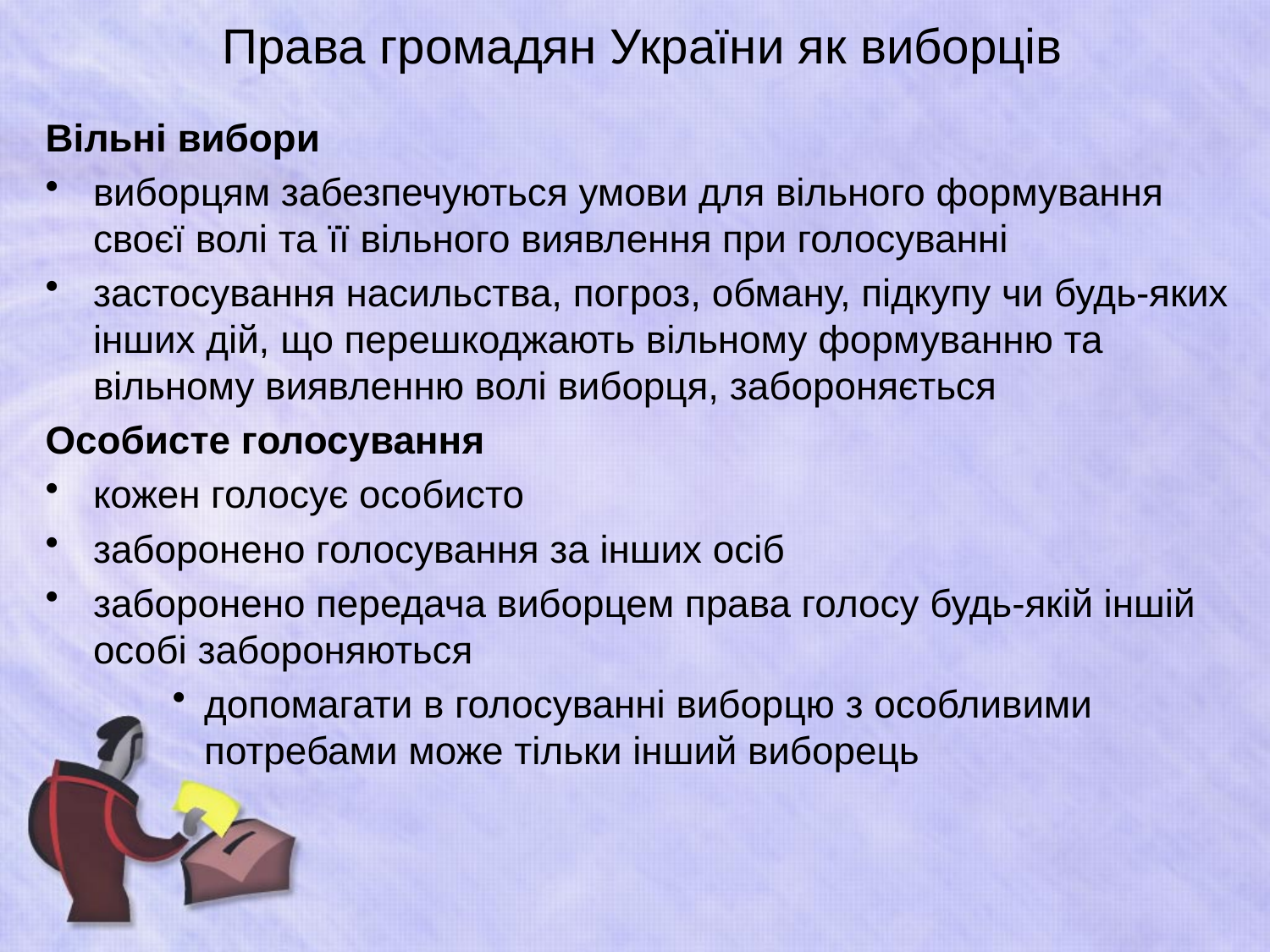

# Права громадян України як виборців
Вільні вибори
виборцям забезпечуються умови для вільного формування своєї волі та її вільного виявлення при голосуванні
застосування насильства, погроз, обману, підкупу чи будь-яких інших дій, що перешкоджають вільному формуванню та вільному виявленню волі виборця, забороняється
Особисте голосування
кожен голосує особисто
заборонено голосування за інших осіб
заборонено передача виборцем права голосу будь-якій іншій особі забороняються
допомагати в голосуванні виборцю з особливими потребами може тільки інший виборець